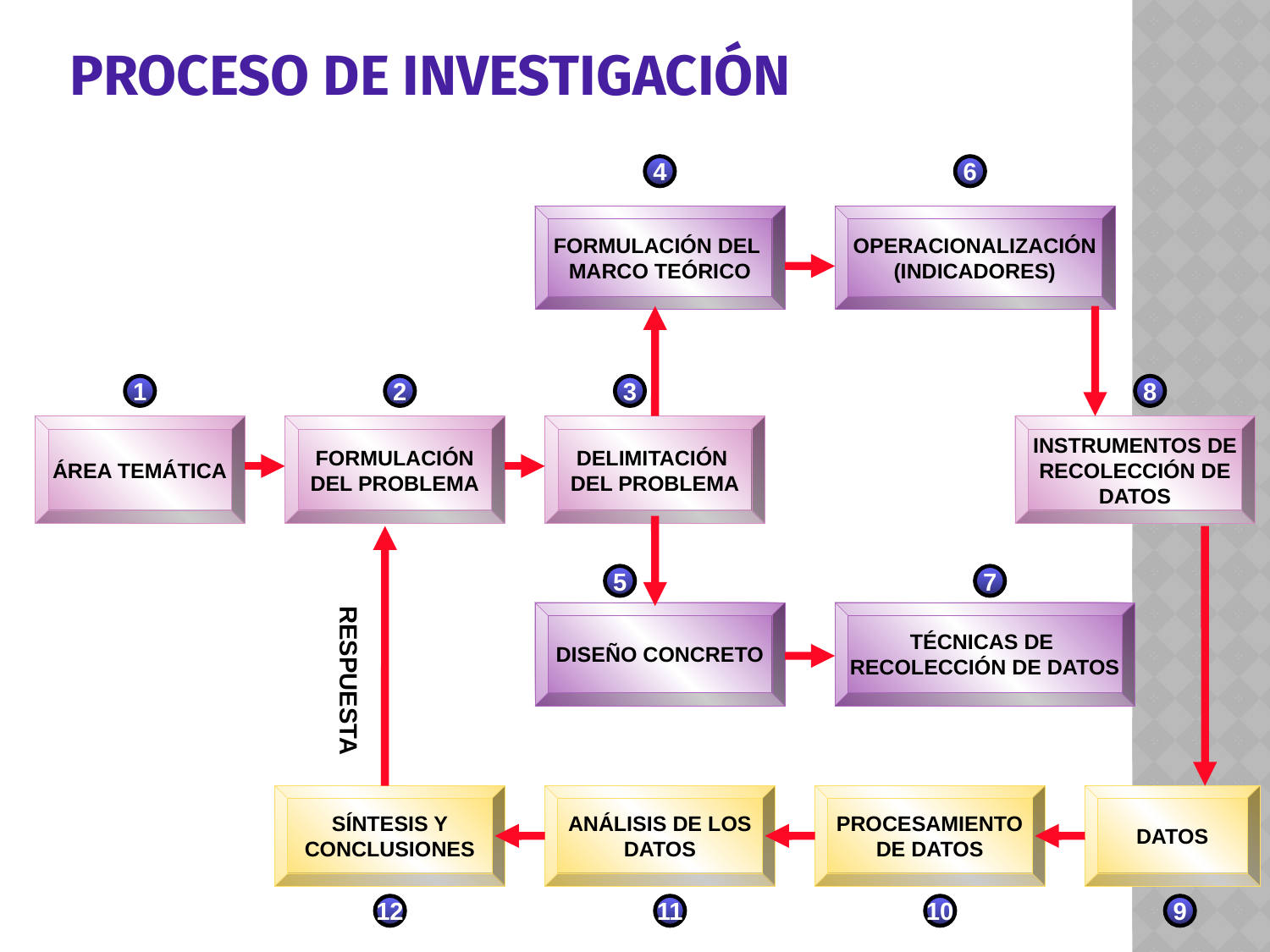

# PROCESO DE INVESTIGACIÓN
4
6
FORMULACIÓN DEL
MARCO TEÓRICO
OPERACIONALIZACIÓN
(INDICADORES)

1
2
3
8
ÁREA TEMÁTICA
FORMULACIÓN
DEL PROBLEMA
DELIMITACIÓN
DEL PROBLEMA
INSTRUMENTOS DE
RECOLECCIÓN DE
DATOS

5
7
RESPUESTA
DISEÑO CONCRETO
TÉCNICAS DE
RECOLECCIÓN DE DATOS

SÍNTESIS Y
CONCLUSIONES
ANÁLISIS DE LOS
DATOS
PROCESAMIENTO
DE DATOS
DATOS

12
11
10
9